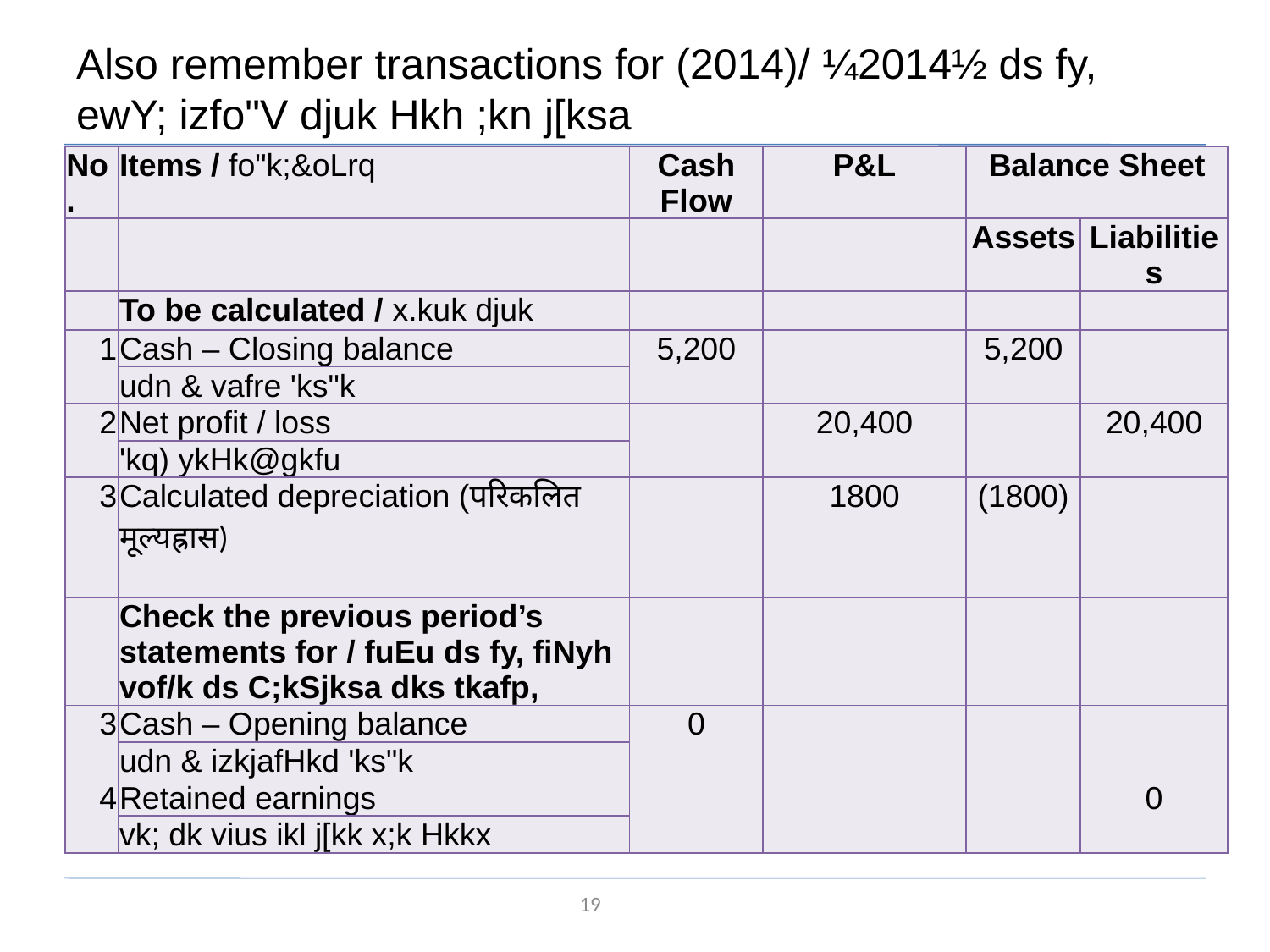

# Also remember transactions for (2014)/ ¼2014½ ds fy, ewY; izfo"V djuk Hkh ;kn j[ksa
| No. | Items / fo"k;&oLrq | Cash Flow | P&L | Balance Sheet |  |
| --- | --- | --- | --- | --- | --- |
|  |  |  |  | Assets | Liabilities |
|  | To be calculated / x.kuk djuk |  |  |  |  |
| 1 | Cash – Closing balance | 5,200 |  | 5,200 |  |
|  | udn & vafre 'ks"k |  |  |  |  |
| 2 | Net profit / loss |  | 20,400 |  | 20,400 |
|  | 'kq) ykHk@gkfu |  |  |  |  |
| 3 | Calculated depreciation (परिकलित मूल्यह्रास) |  | 1800 | (1800) |  |
|  | Check the previous period’s statements for / fuEu ds fy, fiNyh vof/k ds C;kSjksa dks tkafp, |  |  |  |  |
| 3 | Cash – Opening balance | 0 |  |  |  |
|  | udn & izkjafHkd 'ks"k |  |  |  |  |
| 4 | Retained earnings |  |  |  | 0 |
|  | vk; dk vius ikl j[kk x;k Hkkx |  |  |  |  |
19